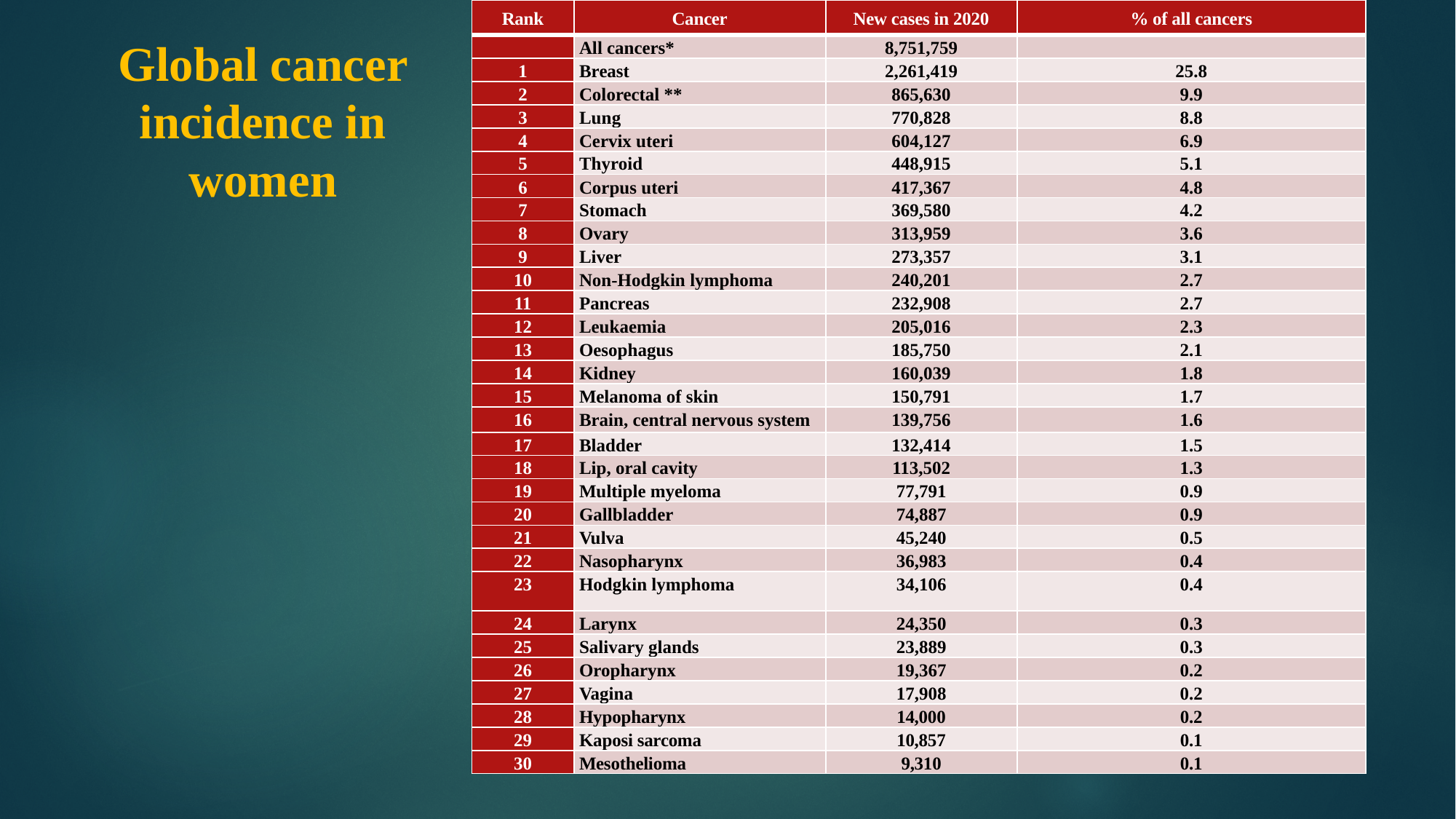

| Rank | Cancer | New cases in 2020 | % of all cancers |
| --- | --- | --- | --- |
|  | All cancers\* | 8,751,759 |  |
| 1 | Breast | 2,261,419 | 25.8 |
| 2 | Colorectal \*\* | 865,630 | 9.9 |
| 3 | Lung | 770,828 | 8.8 |
| 4 | Cervix uteri | 604,127 | 6.9 |
| 5 | Thyroid | 448,915 | 5.1 |
| 6 | Corpus uteri | 417,367 | 4.8 |
| 7 | Stomach | 369,580 | 4.2 |
| 8 | Ovary | 313,959 | 3.6 |
| 9 | Liver | 273,357 | 3.1 |
| 10 | Non-Hodgkin lymphoma | 240,201 | 2.7 |
| 11 | Pancreas | 232,908 | 2.7 |
| 12 | Leukaemia | 205,016 | 2.3 |
| 13 | Oesophagus | 185,750 | 2.1 |
| 14 | Kidney | 160,039 | 1.8 |
| 15 | Melanoma of skin | 150,791 | 1.7 |
| 16 | Brain, central nervous system | 139,756 | 1.6 |
| 17 | Bladder | 132,414 | 1.5 |
| 18 | Lip, oral cavity | 113,502 | 1.3 |
| 19 | Multiple myeloma | 77,791 | 0.9 |
| 20 | Gallbladder | 74,887 | 0.9 |
| 21 | Vulva | 45,240 | 0.5 |
| 22 | Nasopharynx | 36,983 | 0.4 |
| 23 | Hodgkin lymphoma | 34,106 | 0.4 |
| 24 | Larynx | 24,350 | 0.3 |
| 25 | Salivary glands | 23,889 | 0.3 |
| 26 | Oropharynx | 19,367 | 0.2 |
| 27 | Vagina | 17,908 | 0.2 |
| 28 | Hypopharynx | 14,000 | 0.2 |
| 29 | Kaposi sarcoma | 10,857 | 0.1 |
| 30 | Mesothelioma | 9,310 | 0.1 |
# Global cancer incidence in women